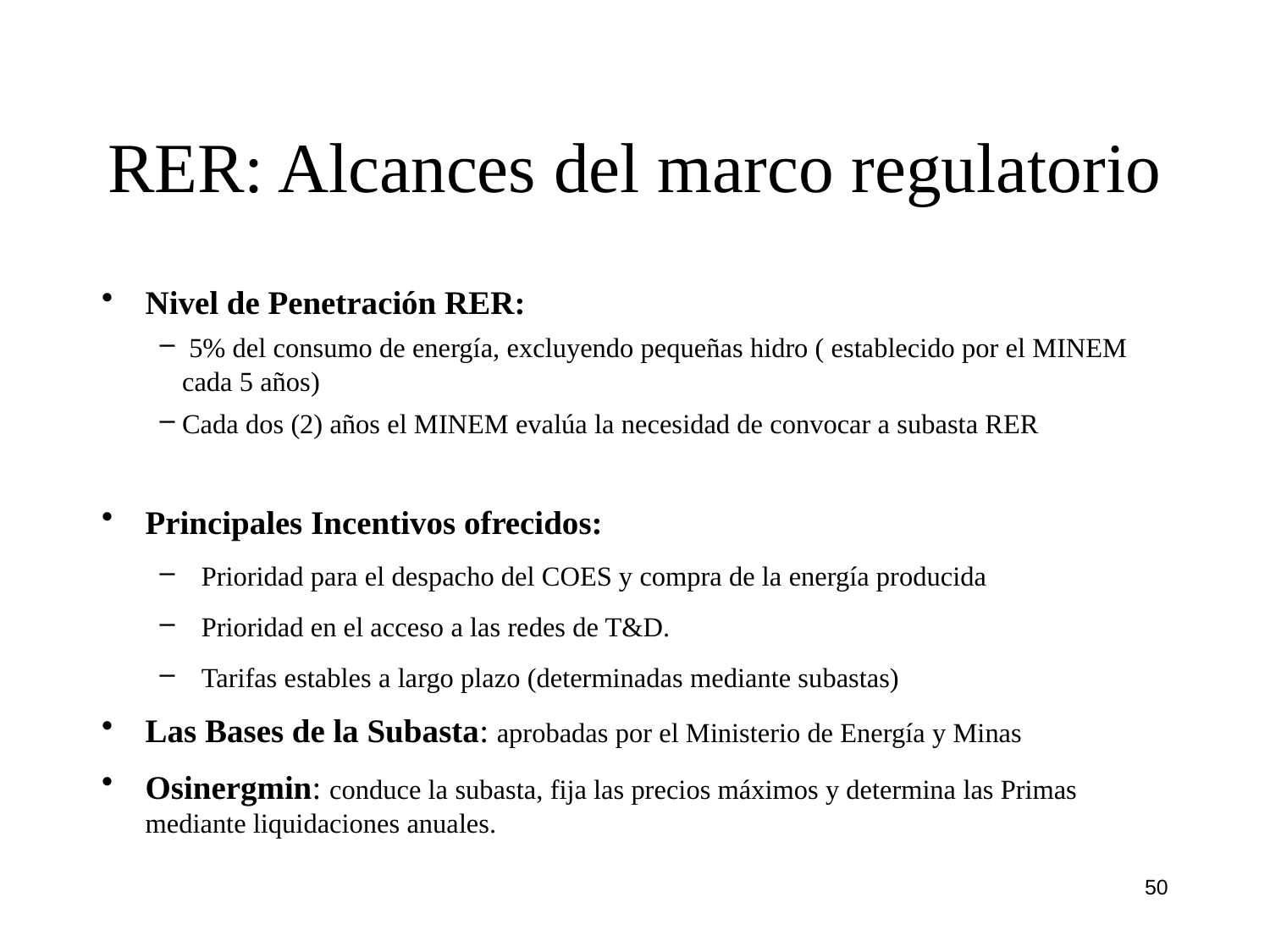

# RER: Alcances del marco regulatorio
Nivel de Penetración RER:
 5% del consumo de energía, excluyendo pequeñas hidro ( establecido por el MINEM cada 5 años)
Cada dos (2) años el MINEM evalúa la necesidad de convocar a subasta RER

Principales Incentivos ofrecidos:
Prioridad para el despacho del COES y compra de la energía producida
Prioridad en el acceso a las redes de T&D.
Tarifas estables a largo plazo (determinadas mediante subastas)
Las Bases de la Subasta: aprobadas por el Ministerio de Energía y Minas
Osinergmin: conduce la subasta, fija las precios máximos y determina las Primas mediante liquidaciones anuales.
50